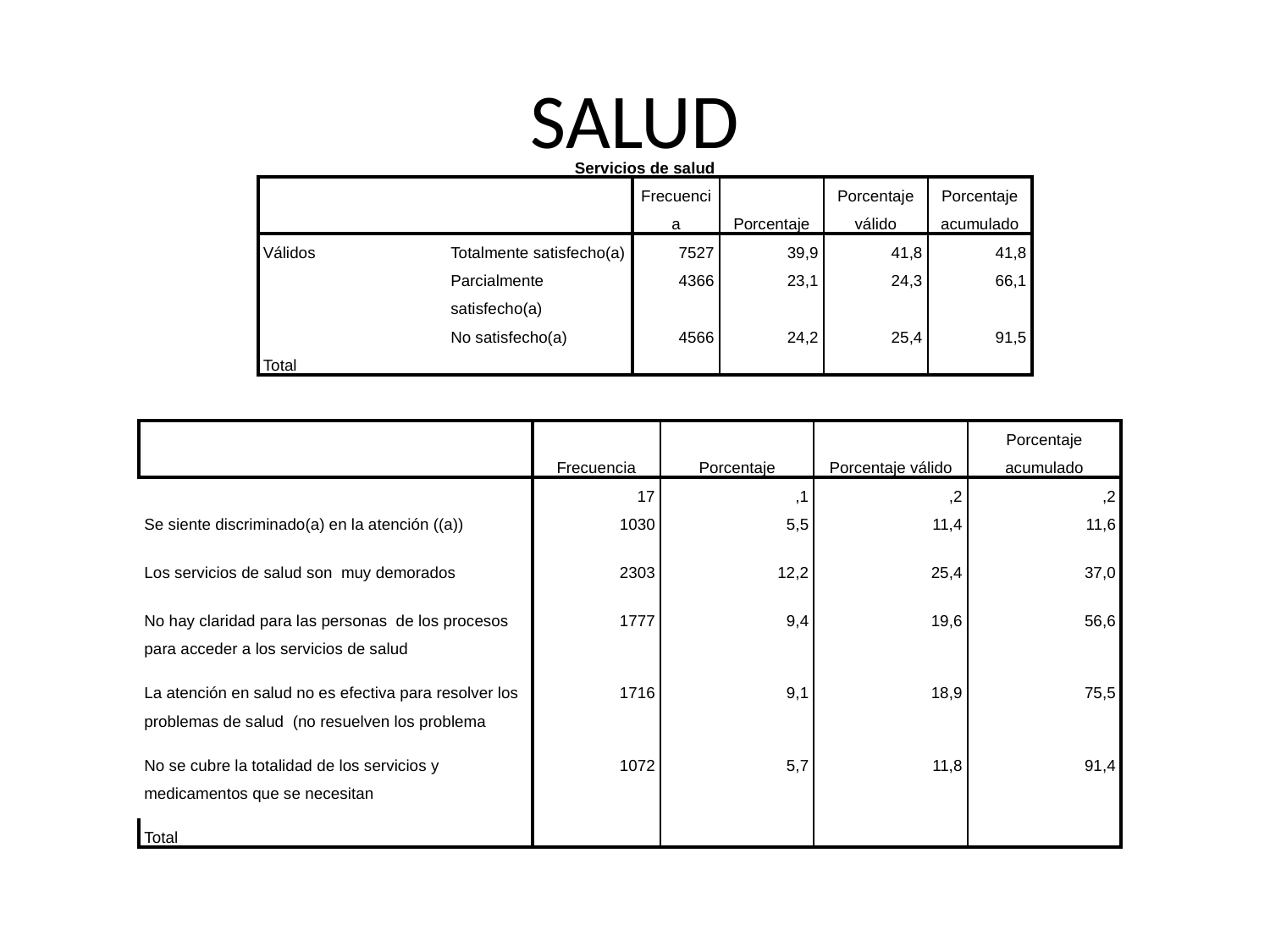

# SALUD
| Servicios de salud |  |  |  |  |  |
| --- | --- | --- | --- | --- | --- |
|  |  | Frecuencia | Porcentaje | Porcentaje válido | Porcentaje acumulado |
| Válidos | Totalmente satisfecho(a) | 7527 | 39,9 | 41,8 | 41,8 |
|  | Parcialmente satisfecho(a) | 4366 | 23,1 | 24,3 | 66,1 |
|  | No satisfecho(a) | 4566 | 24,2 | 25,4 | 91,5 |
| Total |  |  |  |  |  |
|  |  |  |  |  |
| --- | --- | --- | --- | --- |
|  | Frecuencia | Porcentaje | Porcentaje válido | Porcentaje acumulado |
|  | 17 | ,1 | ,2 | ,2 |
| Se siente discriminado(a) en la atención ((a)) | 1030 | 5,5 | 11,4 | 11,6 |
| Los servicios de salud son muy demorados | 2303 | 12,2 | 25,4 | 37,0 |
| No hay claridad para las personas de los procesos para acceder a los servicios de salud | 1777 | 9,4 | 19,6 | 56,6 |
| La atención en salud no es efectiva para resolver los problemas de salud (no resuelven los problema | 1716 | 9,1 | 18,9 | 75,5 |
| No se cubre la totalidad de los servicios y medicamentos que se necesitan | 1072 | 5,7 | 11,8 | 91,4 |
| Total |  |  |  |  |